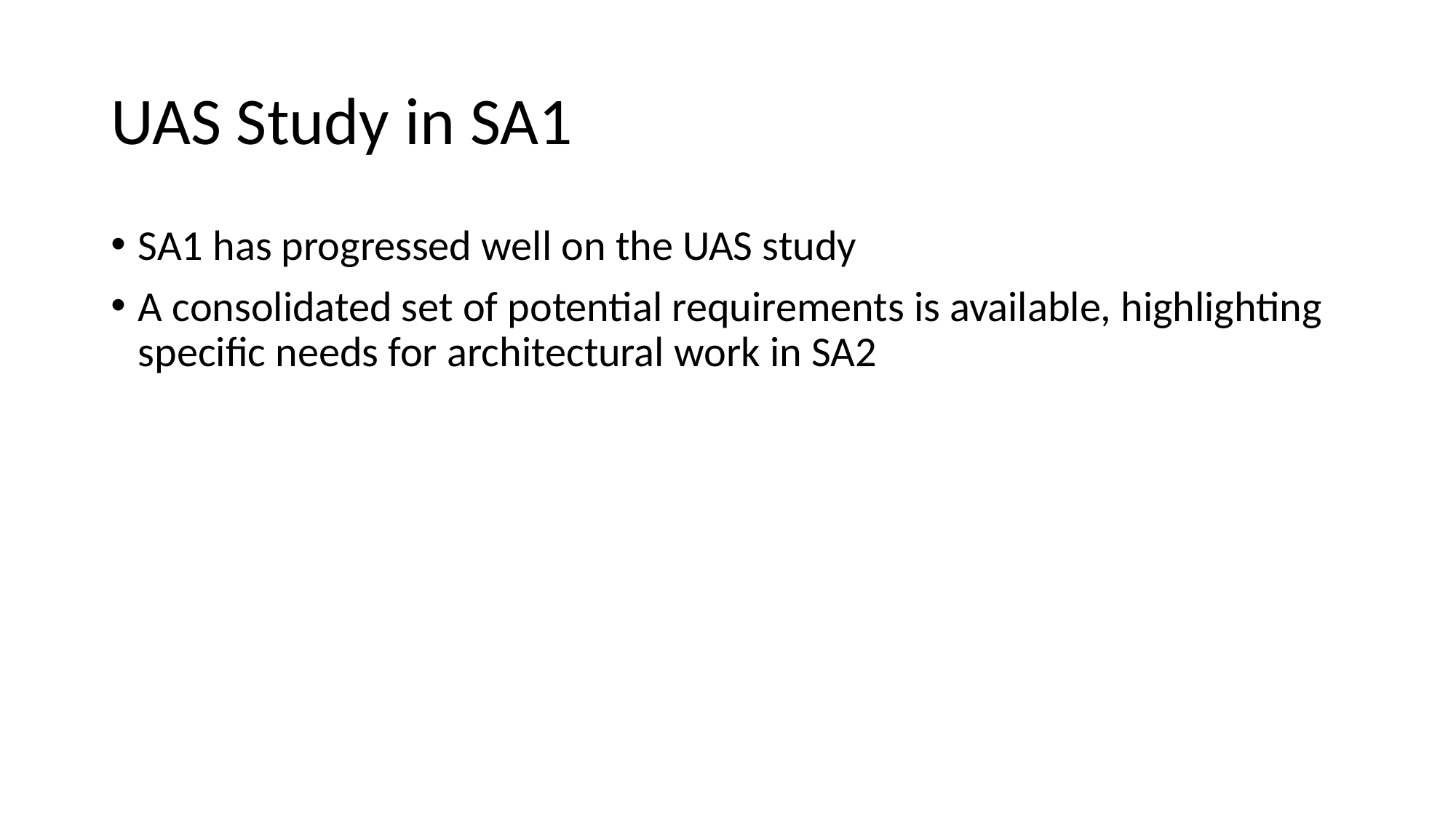

# UAS Study in SA1
SA1 has progressed well on the UAS study
A consolidated set of potential requirements is available, highlighting specific needs for architectural work in SA2